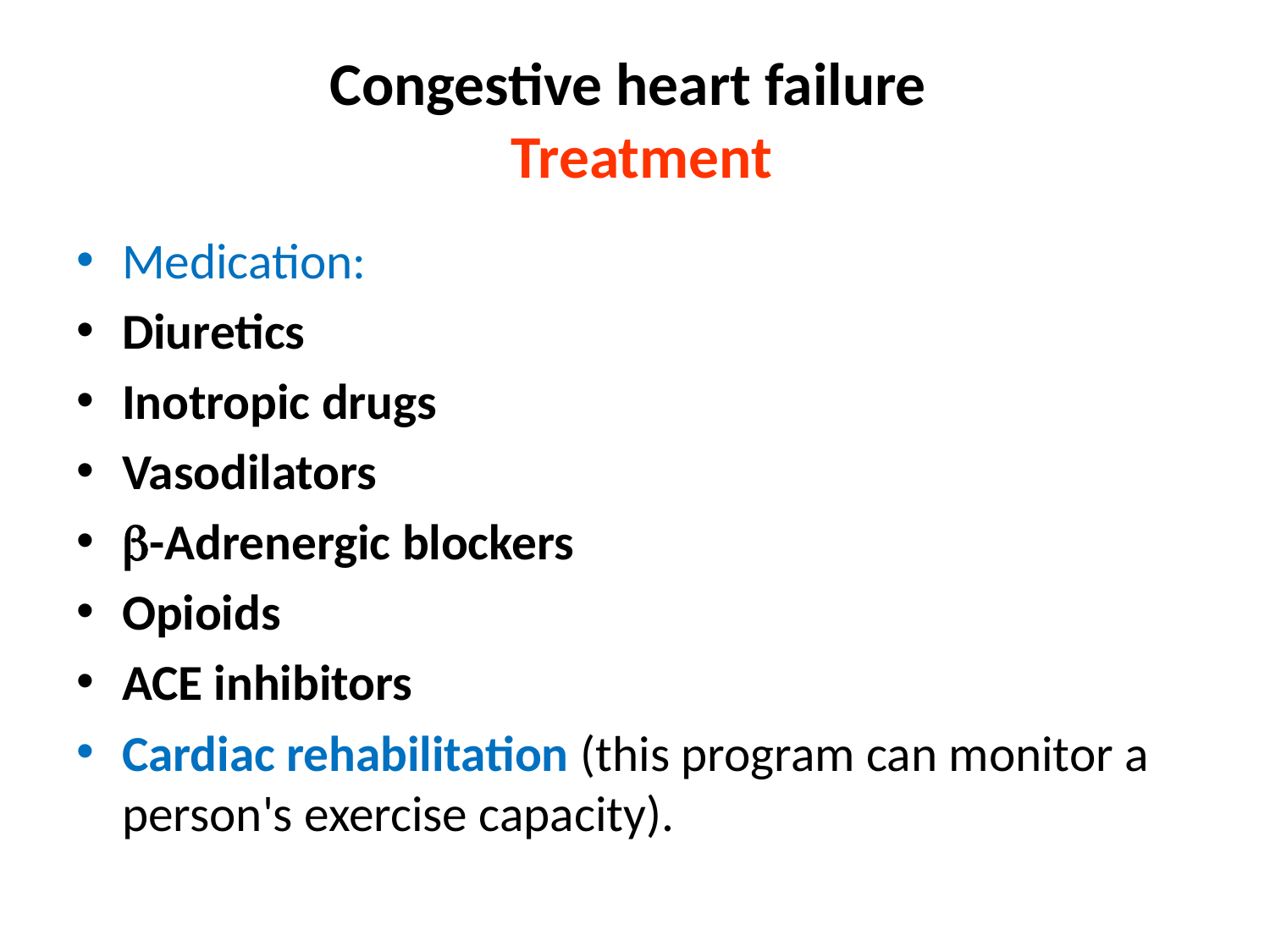

# Congestive heart failure Treatment
Medication:
Diuretics
Inotropic drugs
Vasodilators
β-Adrenergic blockers
Opioids
ACE inhibitors
Cardiac rehabilitation (this program can monitor a person's exercise capacity).